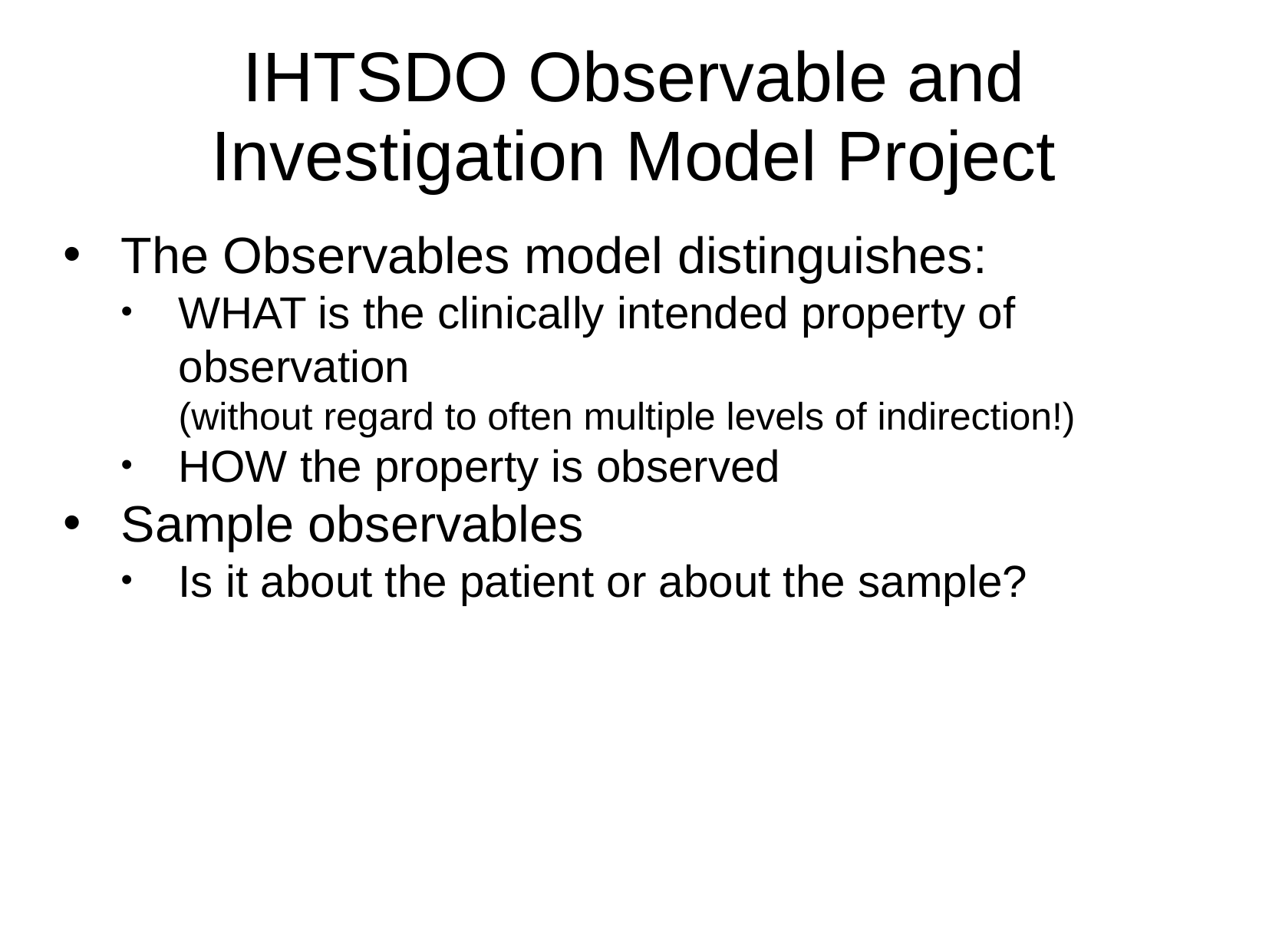

IHTSDO Observable and Investigation Model Project
The Observables model distinguishes:
WHAT is the clinically intended property of observation
(without regard to often multiple levels of indirection!)
HOW the property is observed
Sample observables
Is it about the patient or about the sample?